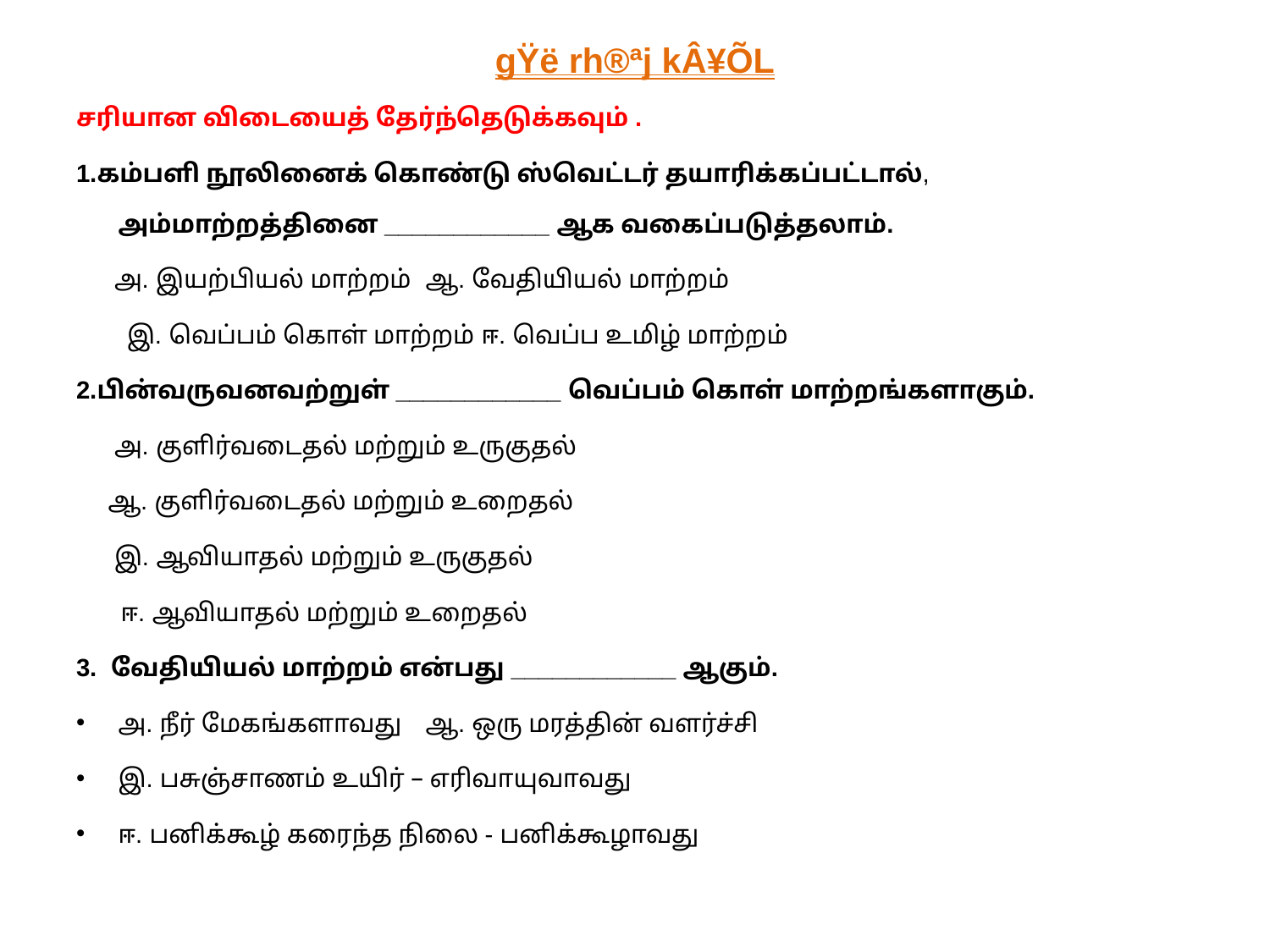

gŸë rh®ªj kÂ¥ÕL

சரியான விடையைத் தேர்ந்தெடுக்கவும் .
1.கம்பளி நூலினைக் கொண்டு ஸ்வெட்டர் தயாரிக்கப்பட்டால், அம்மாற்றத்தினை ____________ ஆக வகைப்படுத்தலாம்.
      அ. இயற்பியல் மாற்றம் 	ஆ. வேதியியல் மாற்றம்
        இ. வெப்பம் கொள் மாற்றம் 	ஈ. வெப்ப உமிழ் மாற்றம்
2.பின்வருவனவற்றுள் ____________ வெப்பம் கொள் மாற்றங்களாகும்.
      அ. குளிர்வடைதல் மற்றும் உருகுதல்
     ஆ. குளிர்வடைதல் மற்றும் உறைதல்
      இ. ஆவியாதல் மற்றும் உருகுதல்
       ஈ. ஆவியாதல் மற்றும் உறைதல்
3.  வேதியியல் மாற்றம் என்பது ____________ ஆகும்.
அ. நீர் மேகங்களாவது	ஆ. ஒரு மரத்தின் வளர்ச்சி
இ. பசுஞ்சாணம் உயிர் – எரிவாயுவாவது
ஈ. பனிக்கூழ் கரைந்த நிலை - பனிக்கூழாவது